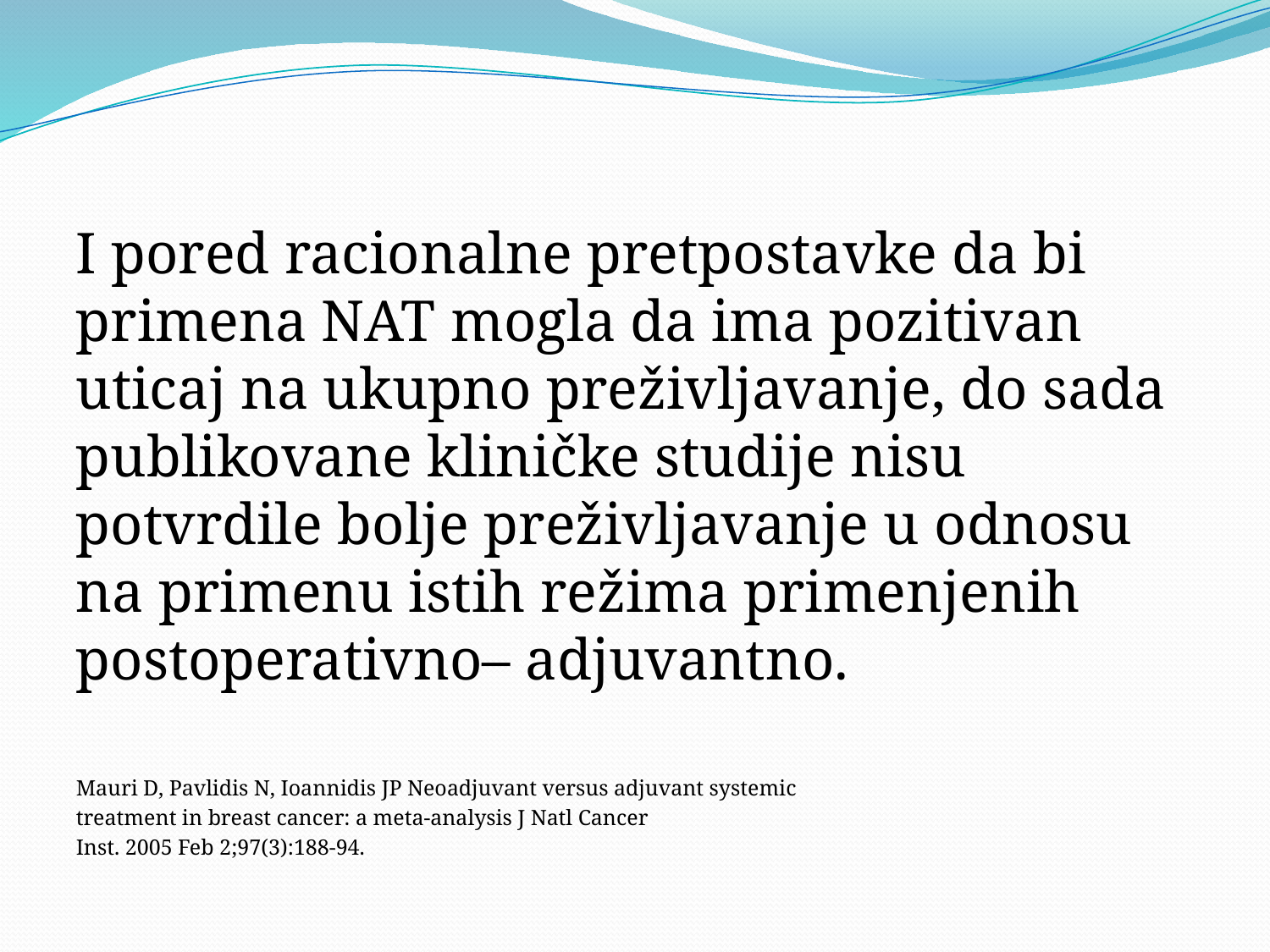

I pored racionalne pretpostavke da bi primena NAT mogla da ima pozitivan uticaj na ukupno preživljavanje, do sada publikovane kliničke studije nisu potvrdile bolje preživljavanje u odnosu na primenu istih režima primenjenih postoperativno– adjuvantno.

Mauri D, Pavlidis N, Ioannidis JP Neoadjuvant versus adjuvant systemic
treatment in breast cancer: a meta-analysis J Natl Cancer
Inst. 2005 Feb 2;97(3):188-94.